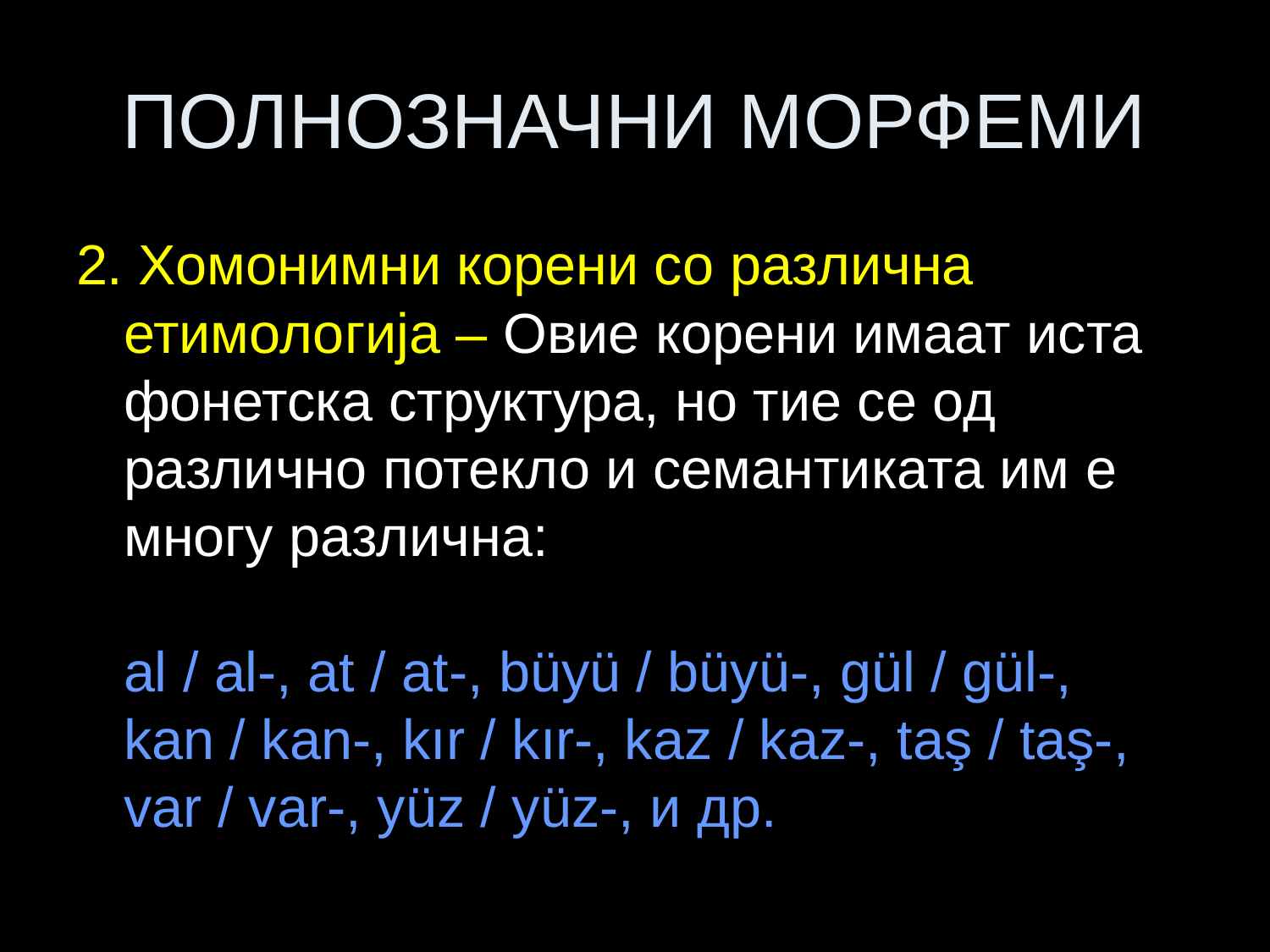

# ПОЛНОЗНАЧНИ МОРФЕМИ
2. Хомонимни корени со различна етимологија – Овие корени имаат иста фонетска структура, но тие се од различно потекло и семантиката им е многу различна:
al / al-, at / at-, büyü / büyü-, gül / gül-,
kan / kan-, kır / kır-, kaz / kaz-, taş / taş-, var / var-, yüz / yüz-, и др.